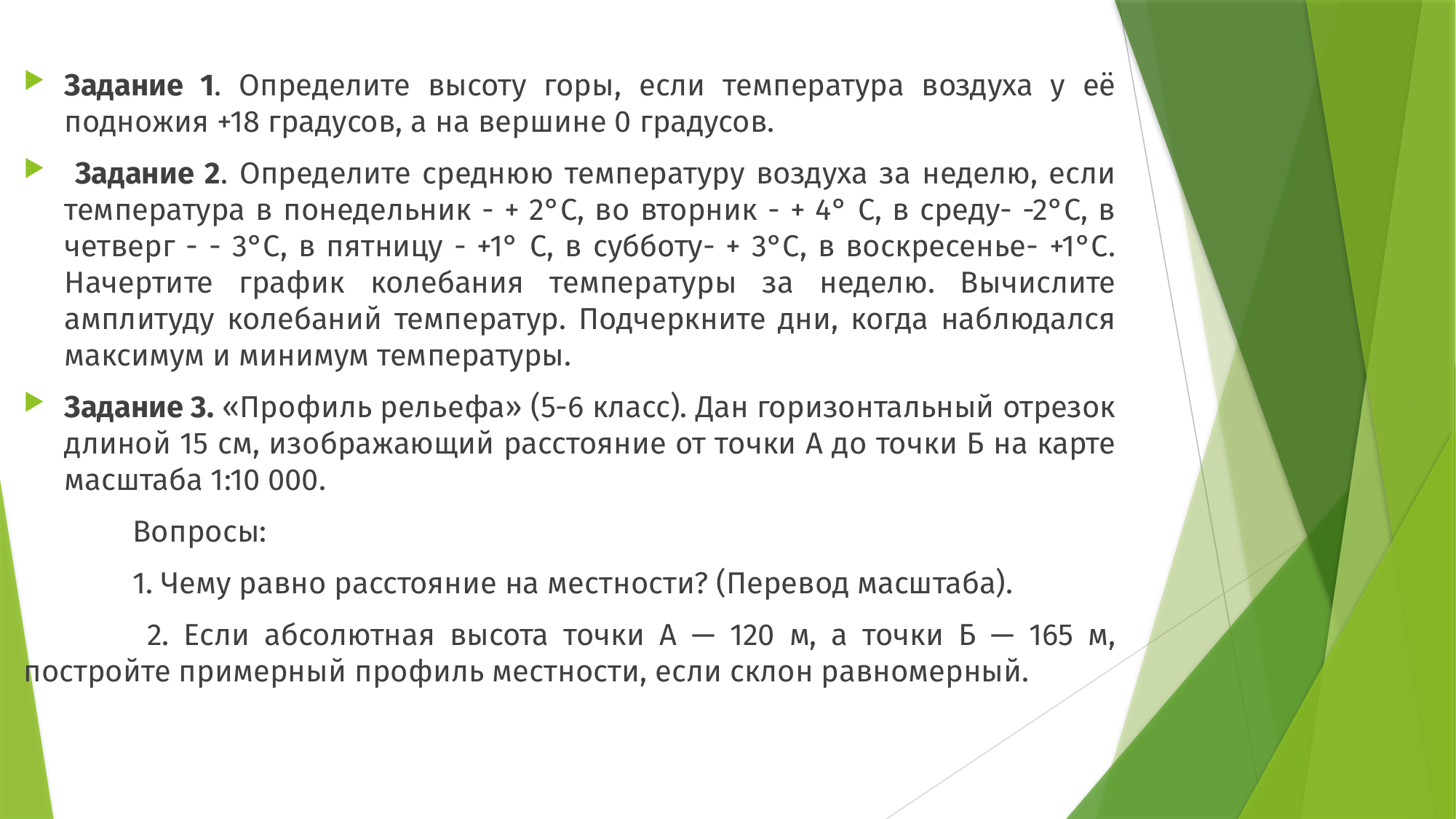

Задание 1. Определите высоту горы, если температура воздуха у её подножия +18 градусов, а на вершине 0 градусов.
 Задание 2. Определите среднюю температуру воздуха за неделю, если температура в понедельник - + 2°С, во вторник - + 4° С, в среду- -2°С, в четверг - - 3°С, в пятницу - +1° С, в субботу- + 3°С, в воскресенье- +1°С. Начертите график колебания температуры за неделю. Вычислите амплитуду колебаний температур. Подчеркните дни, когда наблюдался максимум и минимум температуры.
Задание 3. «Профиль рельефа» (5-6 класс). Дан горизонтальный отрезок длиной 15 см, изображающий расстояние от точки А до точки Б на карте масштаба 1:10 000.
	Вопросы:
	1. Чему равно расстояние на местности? (Перевод масштаба).
	 2. Если абсолютная высота точки А — 120 м, а точки Б — 165 м, постройте примерный профиль местности, если склон равномерный.